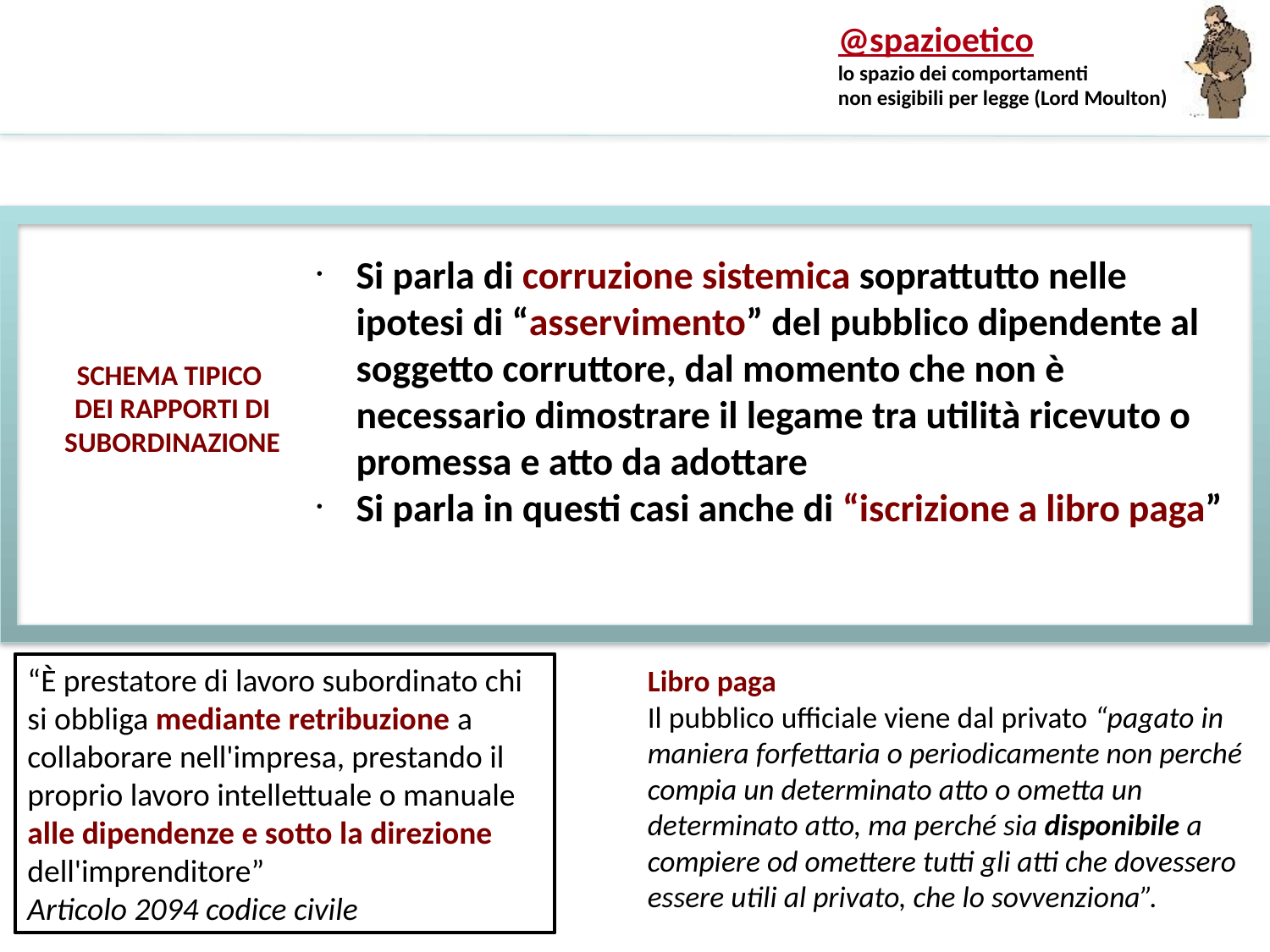

Si parla di corruzione sistemica soprattutto nelle ipotesi di “asservimento” del pubblico dipendente al soggetto corruttore, dal momento che non è necessario dimostrare il legame tra utilità ricevuto o promessa e atto da adottare
Si parla in questi casi anche di “iscrizione a libro paga”
SCHEMA TIPICO
DEI RAPPORTI DI SUBORDINAZIONE
“È prestatore di lavoro subordinato chi si obbliga mediante retribuzione a collaborare nell'impresa, prestando il proprio lavoro intellettuale o manuale alle dipendenze e sotto la direzione dell'imprenditore”
Articolo 2094 codice civile
Libro paga
Il pubblico ufficiale viene dal privato “pagato in maniera forfettaria o periodicamente non perché compia un determinato atto o ometta un determinato atto, ma perché sia disponibile a compiere od omettere tutti gli atti che dovessero essere utili al privato, che lo sovvenziona”.